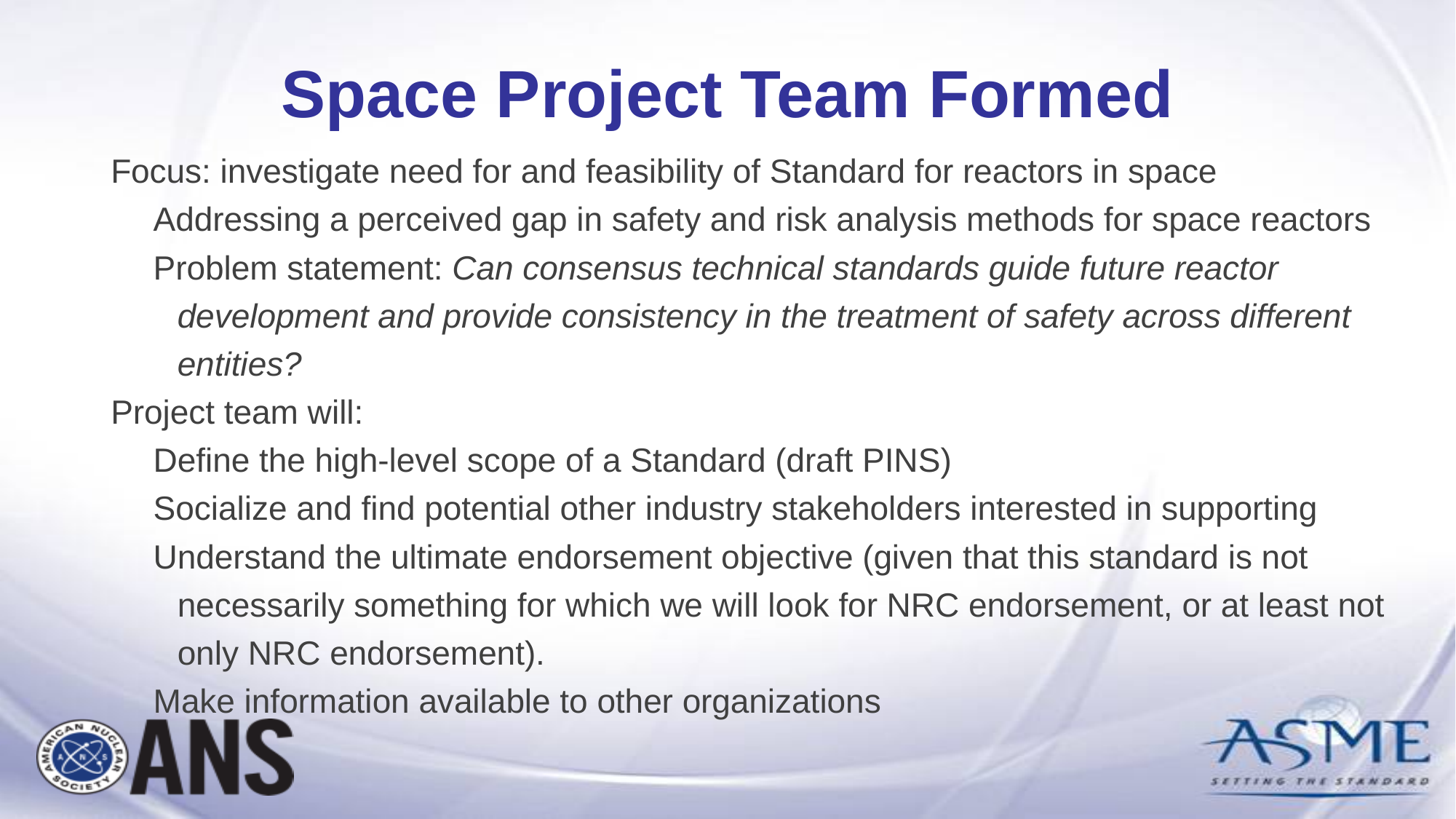

Space Project Team Formed
Focus: investigate need for and feasibility of Standard for reactors in space
Addressing a perceived gap in safety and risk analysis methods for space reactors
Problem statement: Can consensus technical standards guide future reactor development and provide consistency in the treatment of safety across different entities?
Project team will:
Define the high-level scope of a Standard (draft PINS)
Socialize and find potential other industry stakeholders interested in supporting
Understand the ultimate endorsement objective (given that this standard is not necessarily something for which we will look for NRC endorsement, or at least not only NRC endorsement).
Make information available to other organizations